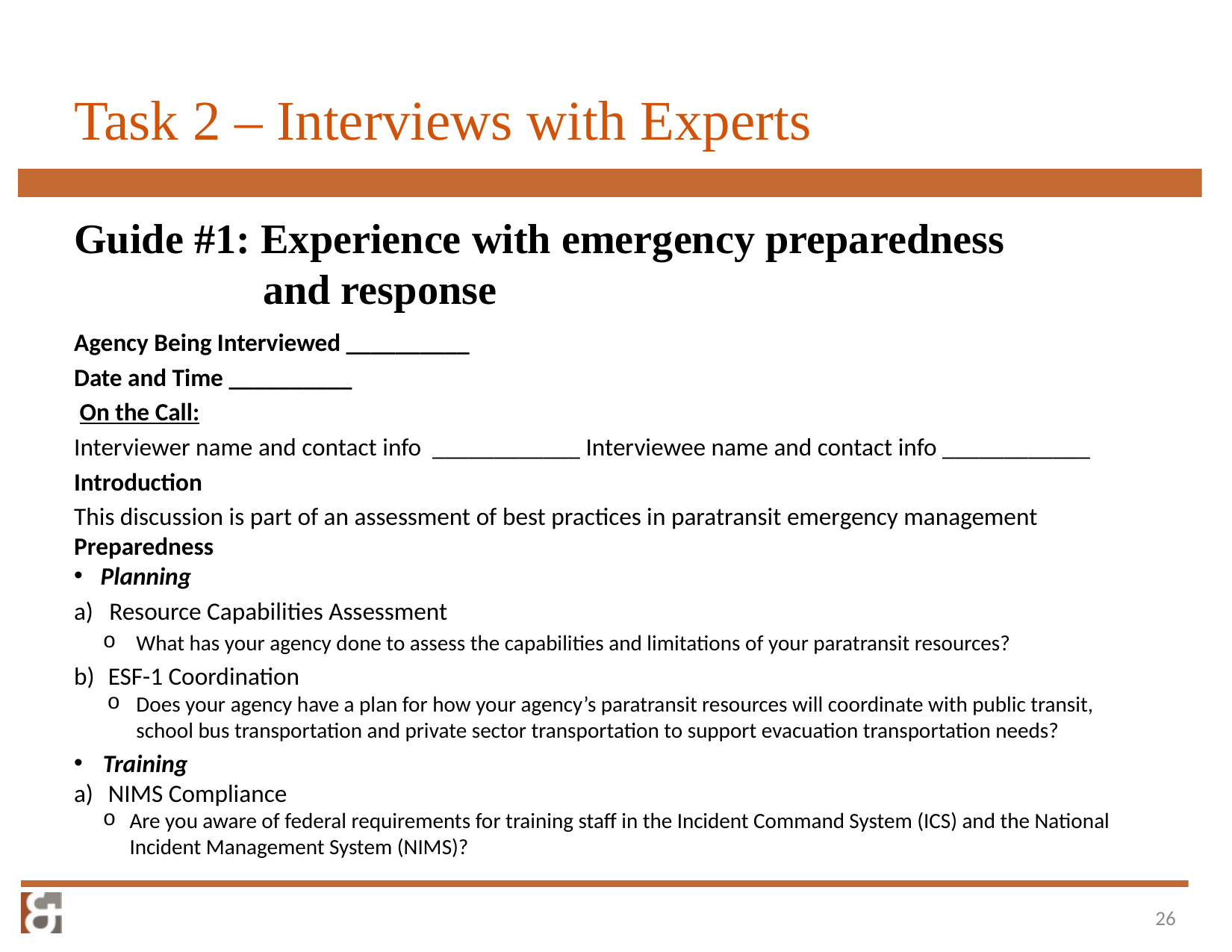

# Task 2 – Interviews with Experts
Guide #1: Experience with emergency preparedness and response

Agency Being Interviewed __________
Date and Time __________
 On the Call:
Interviewer name and contact info  ____________ Interviewee name and contact info ____________
Introduction
This discussion is part of an assessment of best practices in paratransit emergency management
Preparedness
 Planning
Resource Capabilities Assessment
What has your agency done to assess the capabilities and limitations of your paratransit resources?
ESF-1 Coordination
Does your agency have a plan for how your agency’s paratransit resources will coordinate with public transit, school bus transportation and private sector transportation to support evacuation transportation needs?
Training
NIMS Compliance
Are you aware of federal requirements for training staff in the Incident Command System (ICS) and the National Incident Management System (NIMS)?